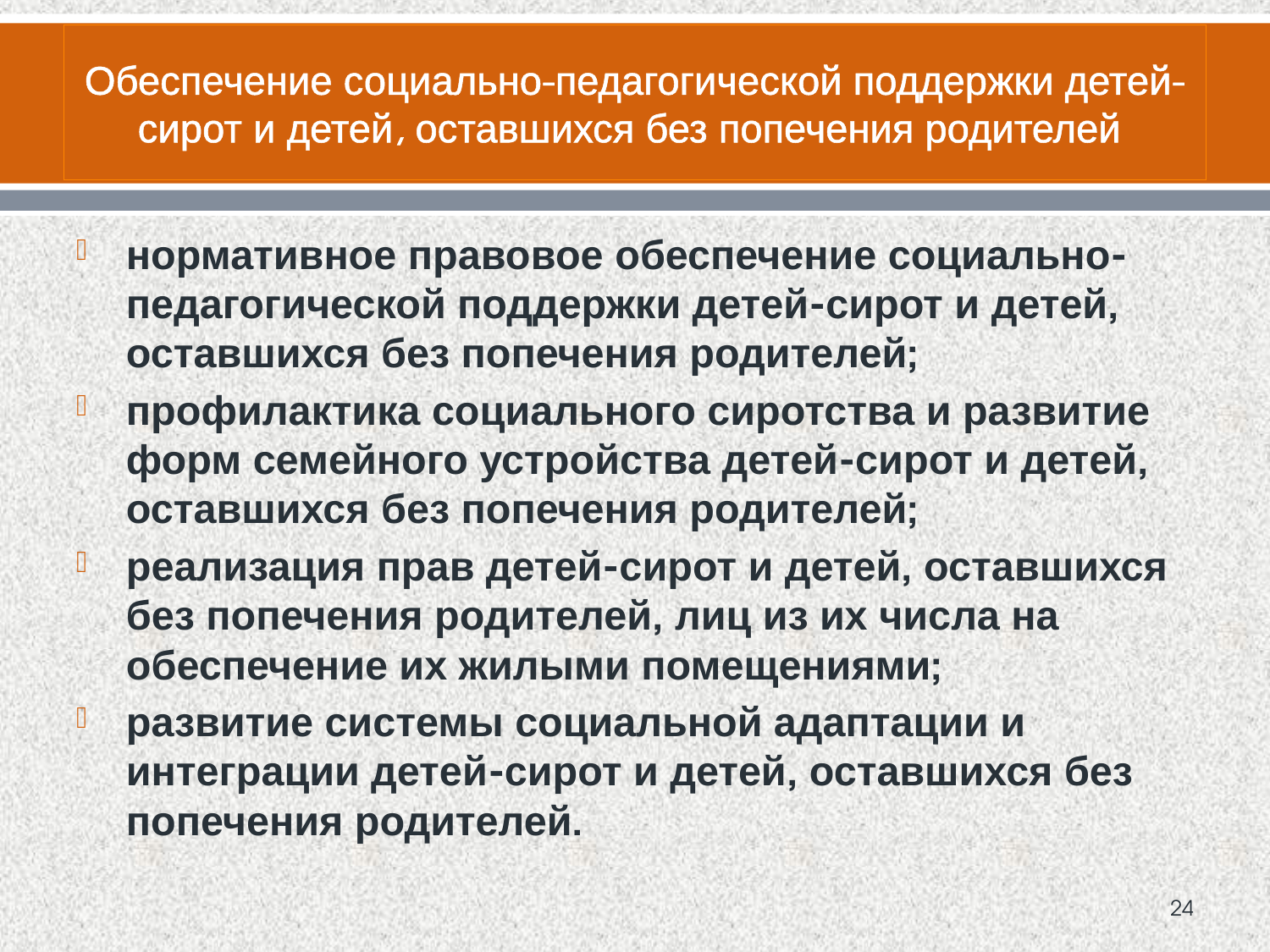

# Обеспечение социально-педагогической поддержки детей-сирот и детей, оставшихся без попечения родителей
нормативное правовое обеспечение социально-педагогической поддержки детей-сирот и детей, оставшихся без попечения родителей;
профилактика социального сиротства и развитие форм семейного устройства детей-сирот и детей, оставшихся без попечения родителей;
реализация прав детей-сирот и детей, оставшихся без попечения родителей, лиц из их числа на обеспечение их жилыми помещениями;
развитие системы социальной адаптации и интеграции детей-сирот и детей, оставшихся без попечения родителей.

24